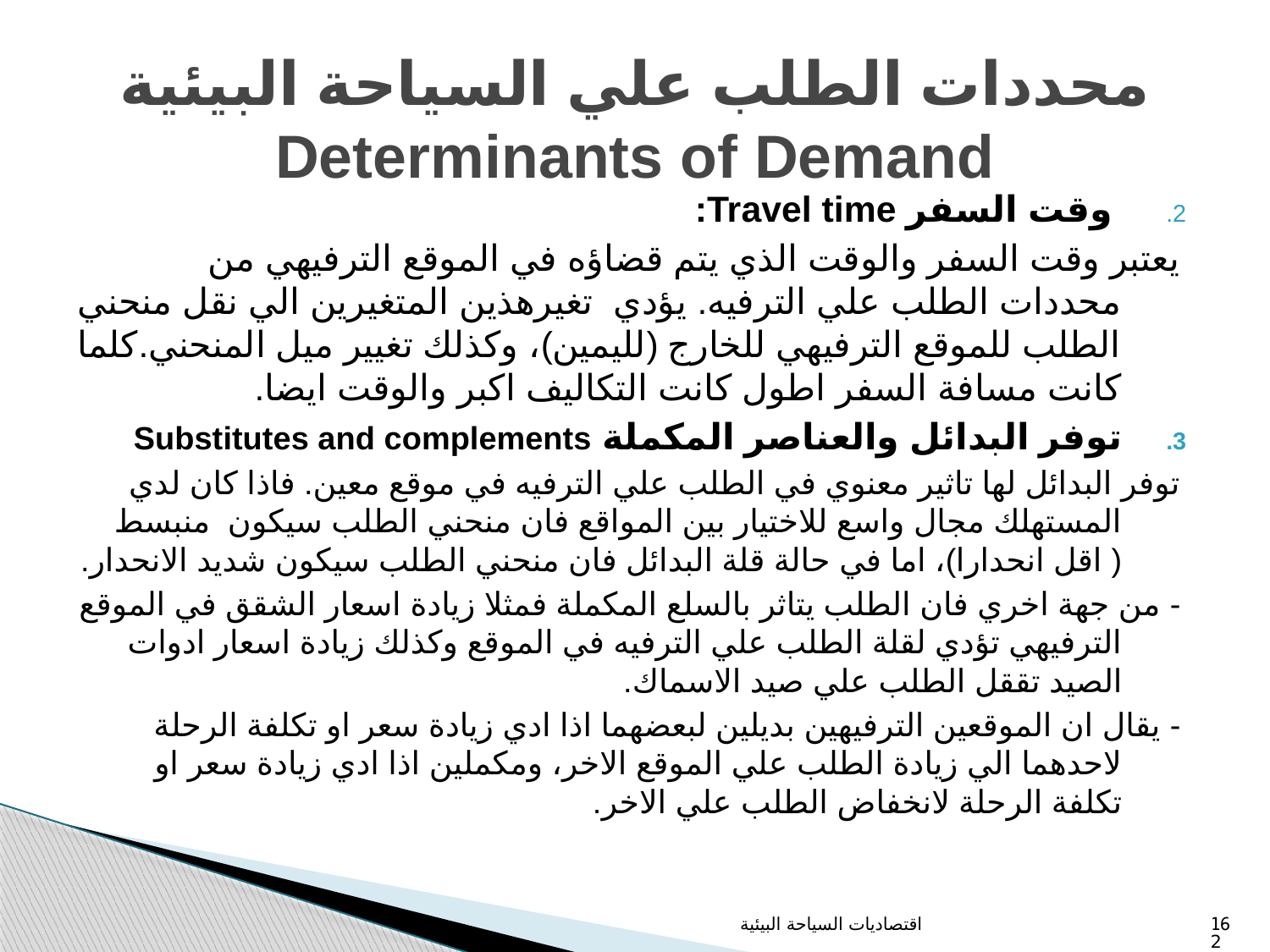

# محددات الطلب علي السياحة البيئية Determinants of Demand
 وقت السفر Travel time:
يعتبر وقت السفر والوقت الذي يتم قضاؤه في الموقع الترفيهي من محددات الطلب علي الترفيه. يؤدي  تغيرهذين المتغيرين الي نقل منحني الطلب للموقع الترفيهي للخارج (لليمين)، وكذلك تغيير ميل المنحني.كلما كانت مسافة السفر اطول كانت التكاليف اكبر والوقت ايضا.
توفر البدائل والعناصر المكملة Substitutes and complements
توفر البدائل لها تاثير معنوي في الطلب علي الترفيه في موقع معين. فاذا كان لدي المستهلك مجال واسع للاختيار بين المواقع فان منحني الطلب سيكون  منبسط ( اقل انحدارا)، اما في حالة قلة البدائل فان منحني الطلب سيكون شديد الانحدار.
- من جهة اخري فان الطلب يتاثر بالسلع المكملة فمثلا زيادة اسعار الشقق في الموقع الترفيهي تؤدي لقلة الطلب علي الترفيه في الموقع وكذلك زيادة اسعار ادوات الصيد تققل الطلب علي صيد الاسماك.
- يقال ان الموقعين الترفيهين بديلين لبعضهما اذا ادي زيادة سعر او تكلفة الرحلة لاحدهما الي زيادة الطلب علي الموقع الاخر، ومكملين اذا ادي زيادة سعر او تكلفة الرحلة لانخفاض الطلب علي الاخر.
اقتصاديات السياحة البيئية
162